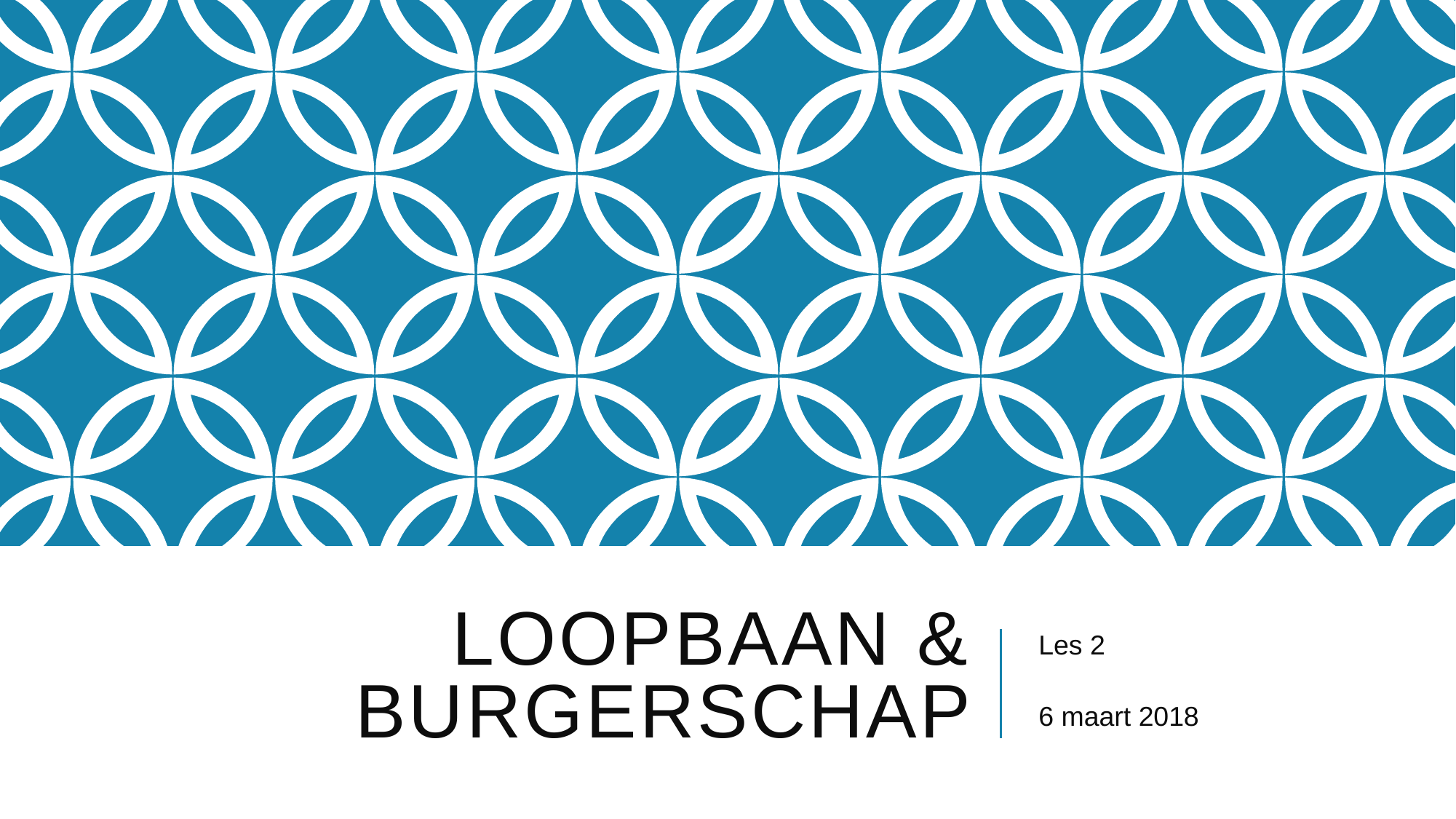

# Loopbaan & burgerschap
Les 2

6 maart 2018